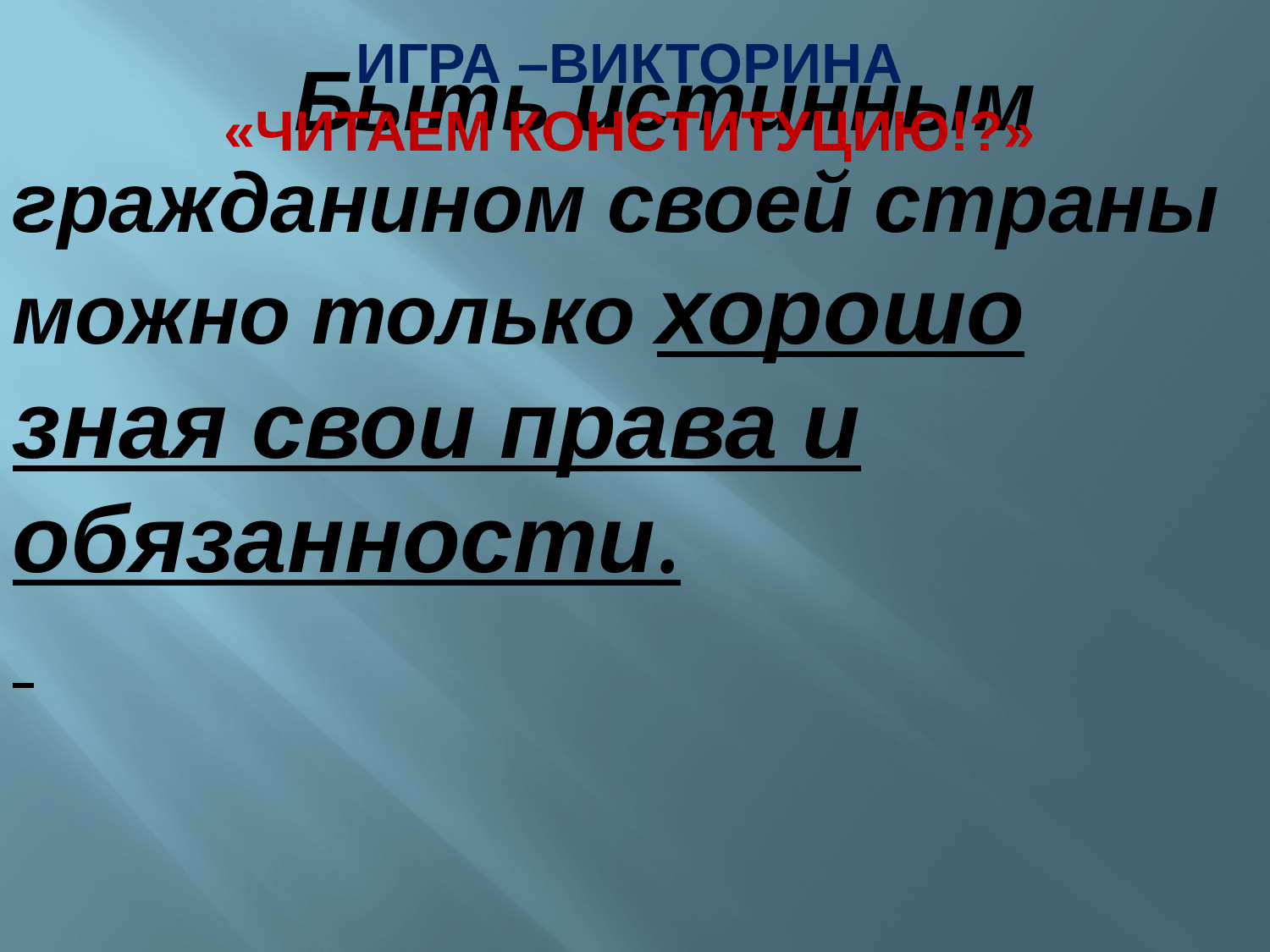

ИГРА –ВИКТОРИНА
«ЧИТАЕМ КОНСТИТУЦИЮ!?»
            Быть истинным    гражданином своей страны можно только хорошо зная свои права и обязанности.